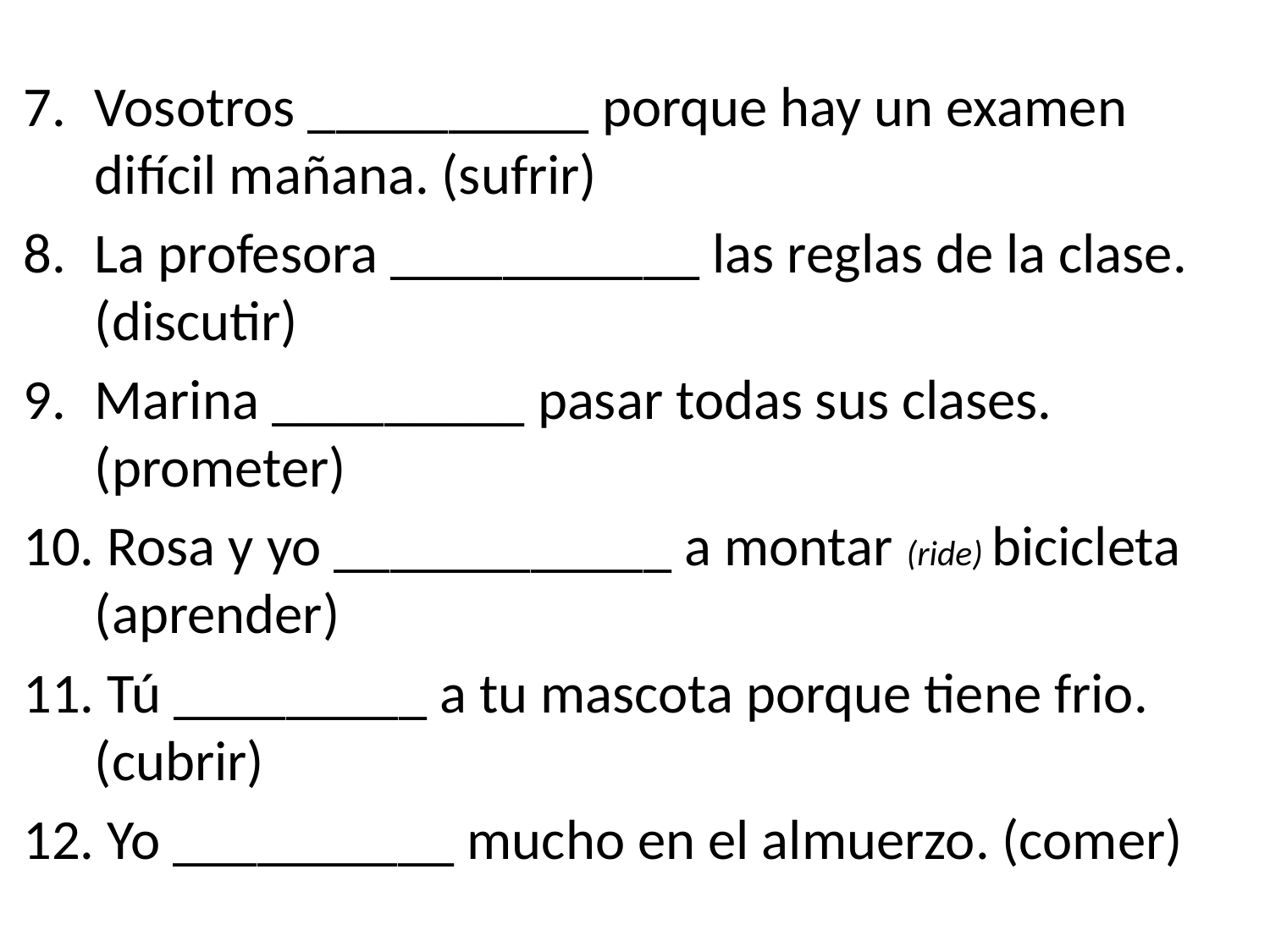

Vosotros __________ porque hay un examen difícil mañana. (sufrir)
La profesora ___________ las reglas de la clase. (discutir)
Marina _________ pasar todas sus clases. (prometer)
 Rosa y yo ____________ a montar (ride) bicicleta (aprender)
 Tú _________ a tu mascota porque tiene frio. (cubrir)
 Yo __________ mucho en el almuerzo. (comer)